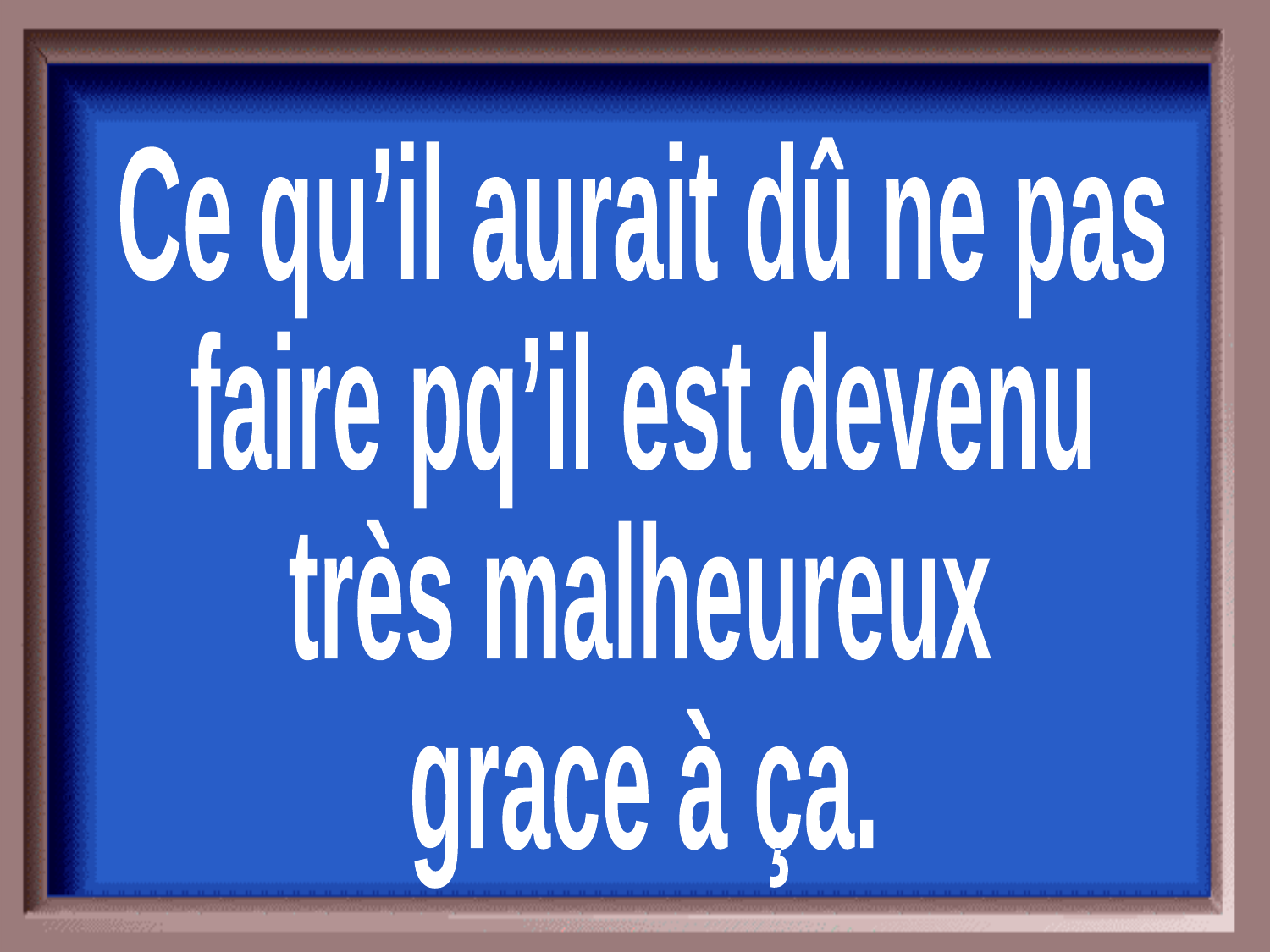

Ce qu’il aurait dû ne pas
faire pq’il est devenu
très malheureux
grace à ça.